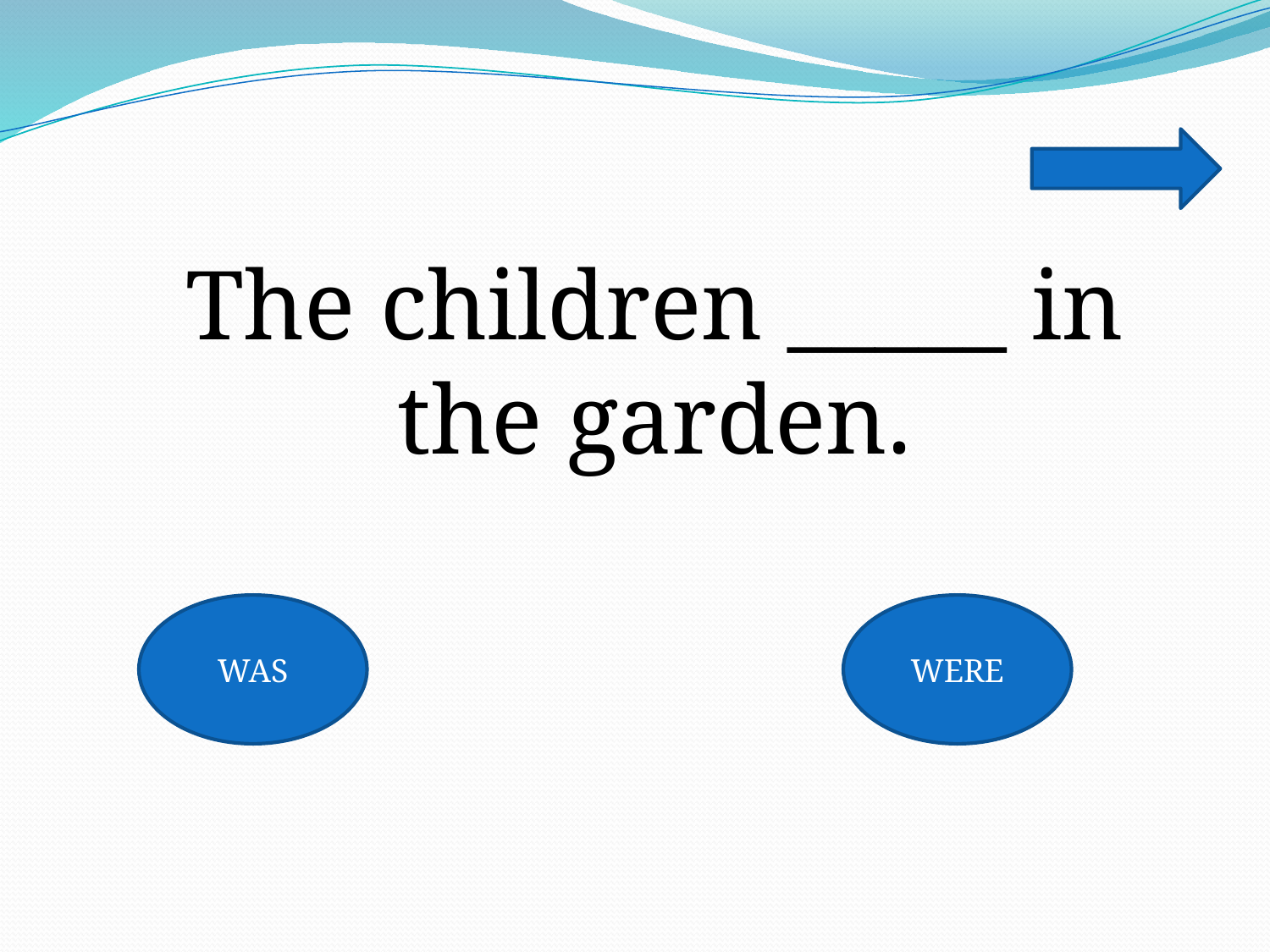

The children _____ in the garden.
WAS
WERE